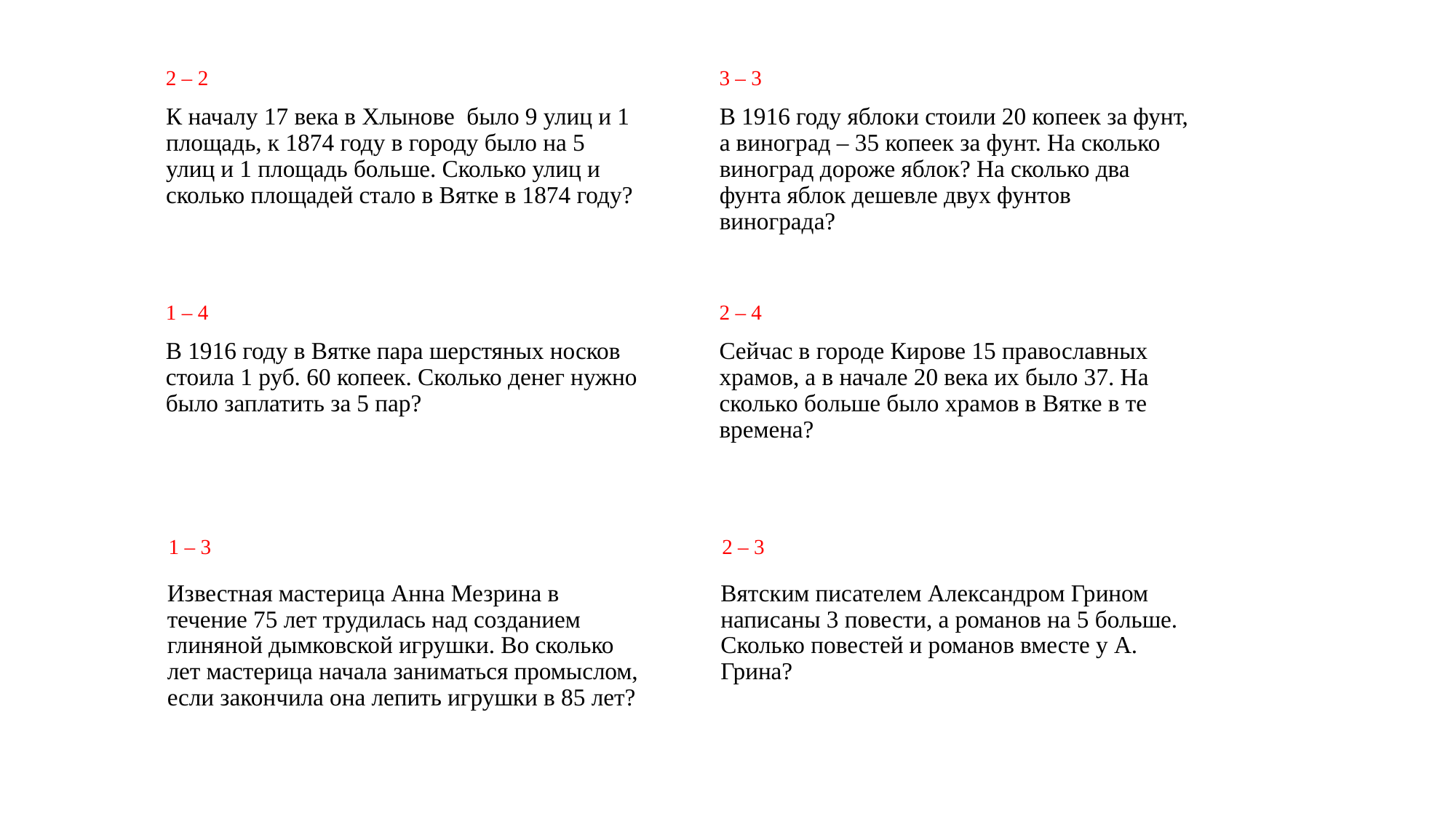

2 – 2
3 – 3
К началу 17 века в Хлынове  было 9 улиц и 1 площадь, к 1874 году в городу было на 5 улиц и 1 площадь больше. Сколько улиц и сколько площадей стало в Вятке в 1874 году?
В 1916 году яблоки стоили 20 копеек за фунт, а виноград – 35 копеек за фунт. На сколько виноград дороже яблок? На сколько два фунта яблок дешевле двух фунтов винограда?
1 – 4
2 – 4
В 1916 году в Вятке пара шерстяных носков стоила 1 руб. 60 копеек. Сколько денег нужно было заплатить за 5 пар?
Сейчас в городе Кирове 15 православных храмов, а в начале 20 века их было 37. На сколько больше было храмов в Вятке в те времена?
1 – 3
2 – 3
Известная мастерица Анна Мезрина в течение 75 лет трудилась над созданием глиняной дымковской игрушки. Во сколько лет мастерица начала заниматься промыслом, если закончила она лепить игрушки в 85 лет?
Вятским писателем Александром Грином написаны 3 повести, а романов на 5 больше. Сколько повестей и романов вместе у А. Грина?